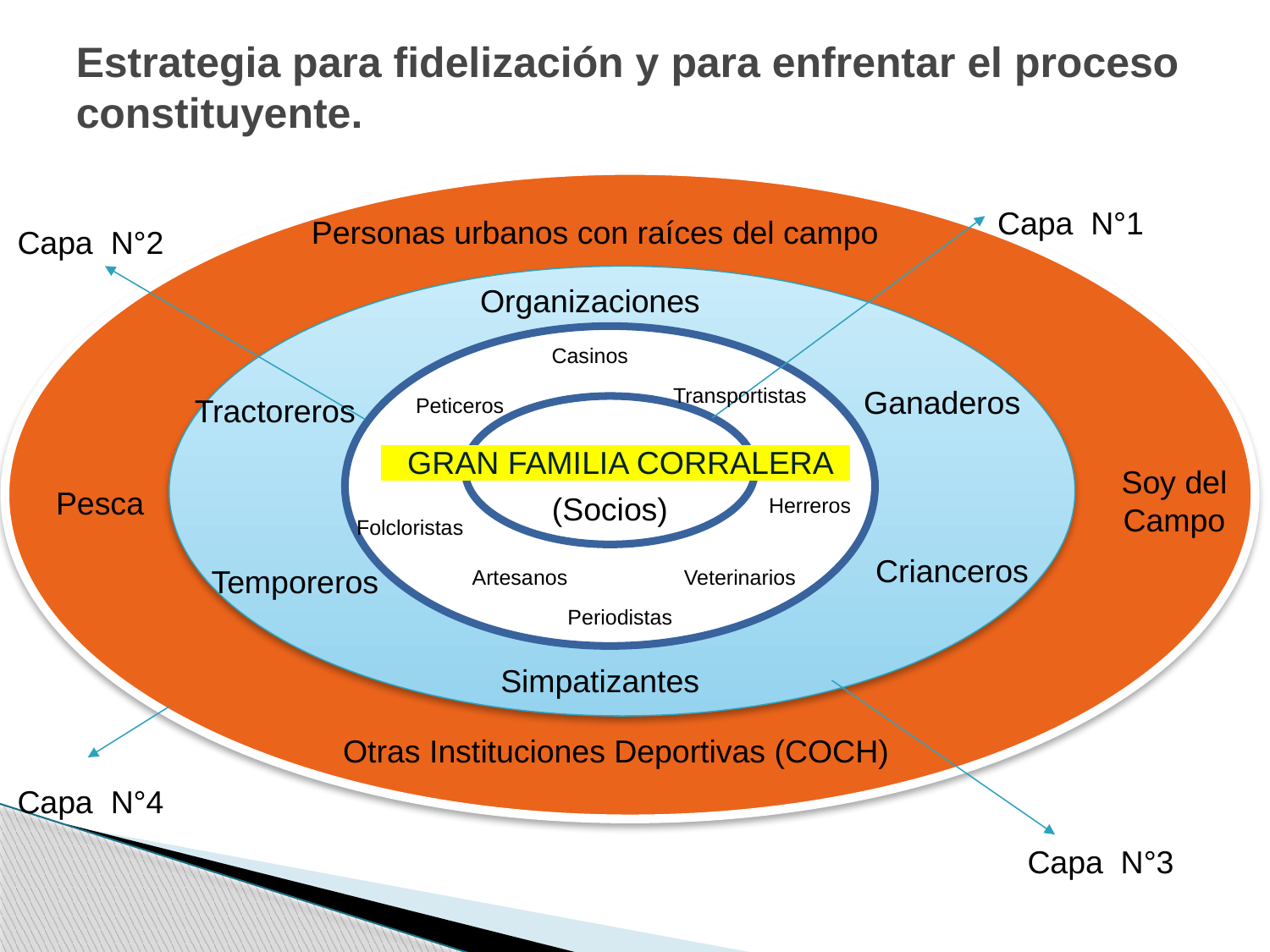

# Estrategia para fidelización y para enfrentar el proceso constituyente.

Capa  N°1
Personas urbanos con raíces del campo
Capa  N°2

Organizaciones
“
Casinos
Transportistas
Ganaderos
Tractoreros
Peticeros

(Socios)
   GRAN FAMILIA CORRALERA
Soy del Campo
Pesca
Herreros
Folcloristas
Crianceros
Temporeros
Artesanos
Veterinarios
Periodistas
Simpatizantes
Otras Instituciones Deportivas (COCH)
Capa  N°4
Capa  N°3